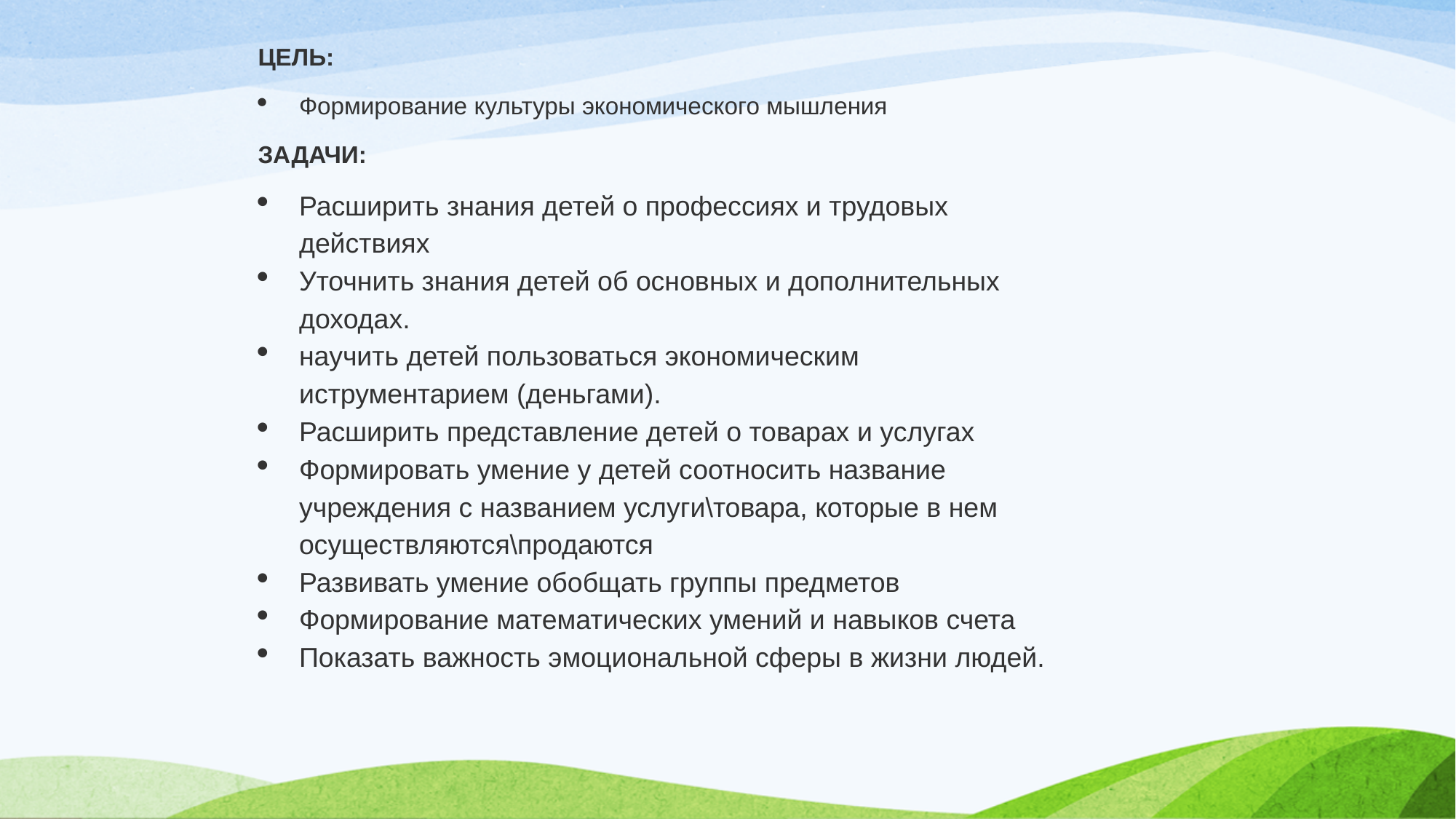

ЦЕЛЬ:
Формирование культуры экономического мышления
ЗАДАЧИ:
Расширить знания детей о профессиях и трудовых действиях
Уточнить знания детей об основных и дополнительных доходах.
научить детей пользоваться экономическим иструментарием (деньгами).
Расширить представление детей о товарах и услугах
Формировать умение у детей соотносить название учреждения с названием услуги\товара, которые в нем осуществляются\продаются
Развивать умение обобщать группы предметов
Формирование математических умений и навыков счета
Показать важность эмоциональной сферы в жизни людей.